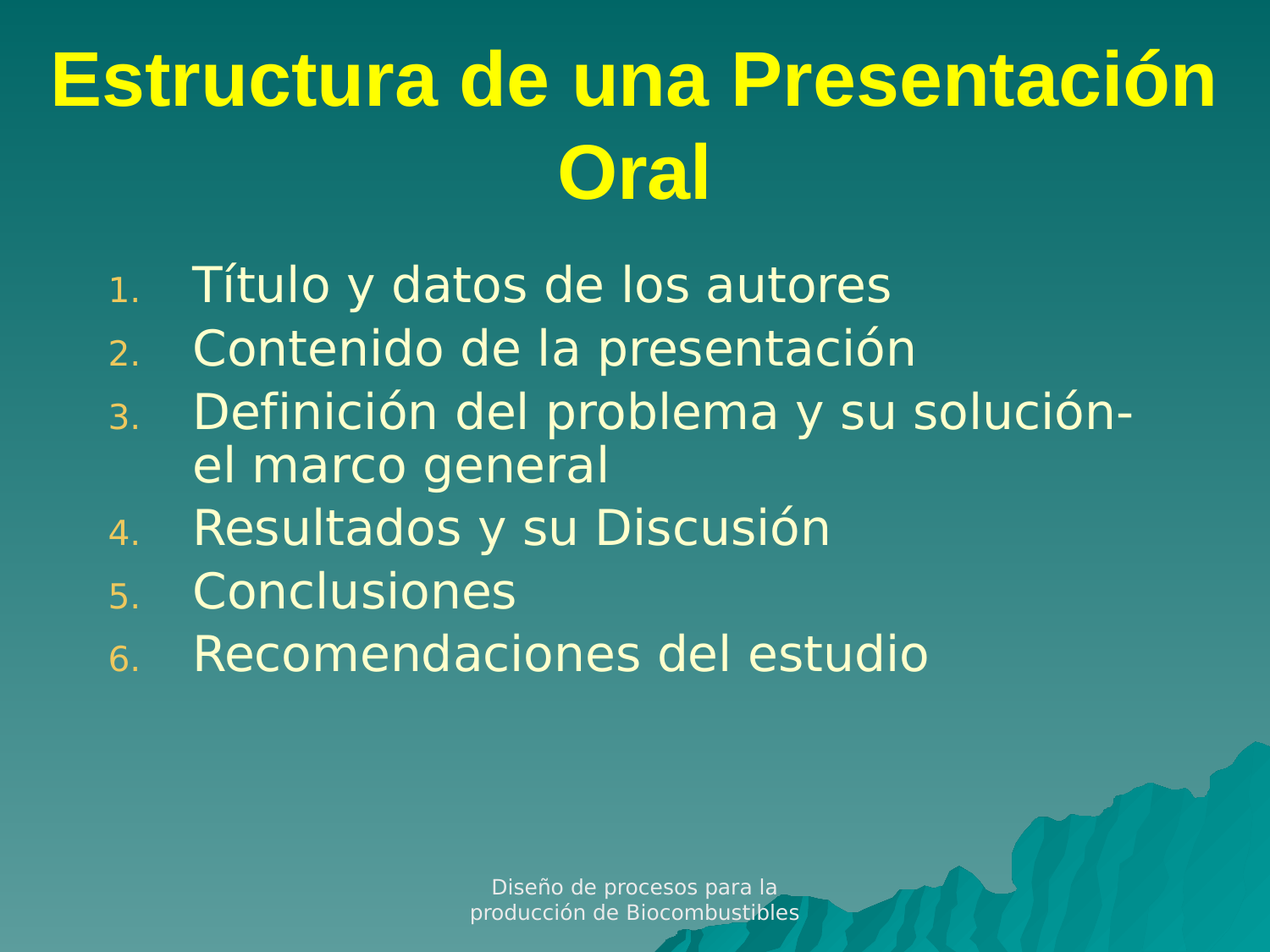

# Estructura de una Presentación Oral
Título y datos de los autores
Contenido de la presentación
Definición del problema y su solución- el marco general
Resultados y su Discusión
Conclusiones
Recomendaciones del estudio
Diseño de procesos para la producción de Biocombustibles